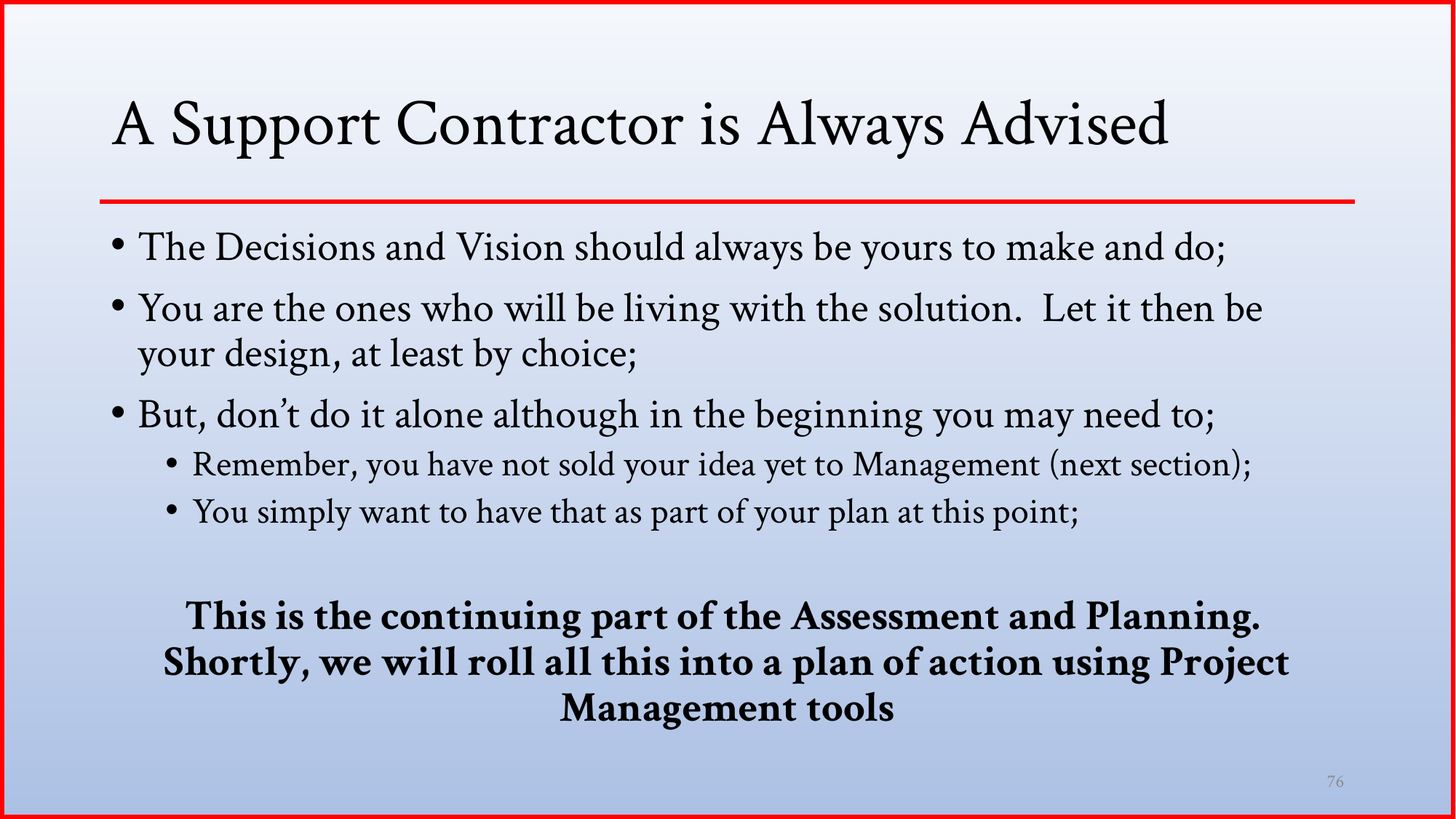

# A Support Contractor is Always Advised
The Decisions and Vision should always be yours to make and do;
You are the ones who will be living with the solution.  Let it then be your design, at least by choice;
But, don’t do it alone although in the beginning you may need to;
Remember, you have not sold your idea yet to Management (next section);
You simply want to have that as part of your plan at this point;

This is the continuing part of the Assessment and Planning.  Shortly, we will roll all this into a plan of action using Project Management tools
76